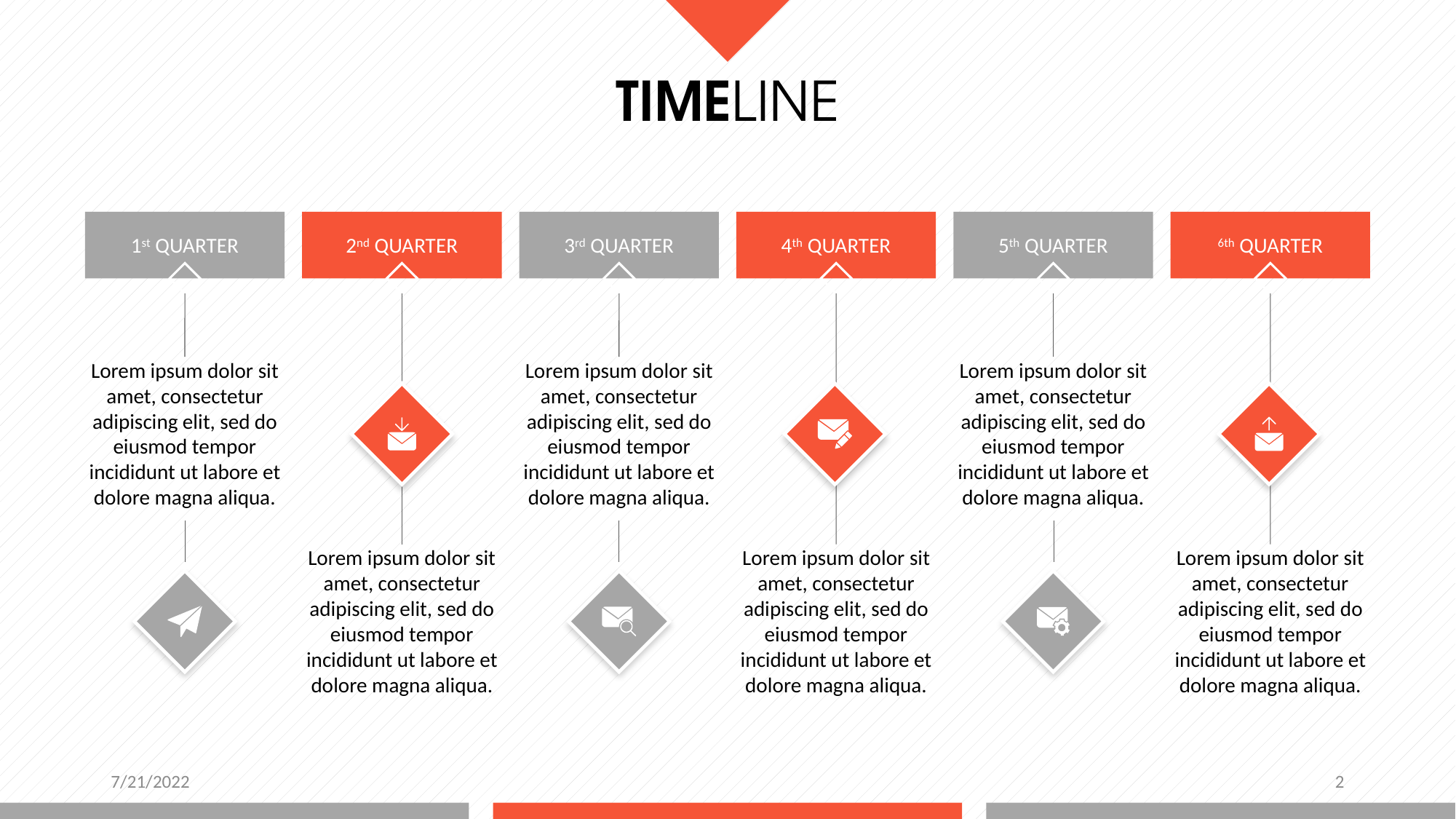

TIMELINE

1st QUARTER
2nd QUARTER
3rd QUARTER
4th QUARTER
5th QUARTER
6th QUARTER

Lorem ipsum dolor sit amet, consectetur adipiscing elit, sed do eiusmod tempor incididunt ut labore et dolore magna aliqua.
Lorem ipsum dolor sit amet, consectetur adipiscing elit, sed do eiusmod tempor incididunt ut labore et dolore magna aliqua.
Lorem ipsum dolor sit amet, consectetur adipiscing elit, sed do eiusmod tempor incididunt ut labore et dolore magna aliqua.

Lorem ipsum dolor sit amet, consectetur adipiscing elit, sed do eiusmod tempor incididunt ut labore et dolore magna aliqua.
Lorem ipsum dolor sit amet, consectetur adipiscing elit, sed do eiusmod tempor incididunt ut labore et dolore magna aliqua.
Lorem ipsum dolor sit amet, consectetur adipiscing elit, sed do eiusmod tempor incididunt ut labore et dolore magna aliqua.

7/21/2022
2